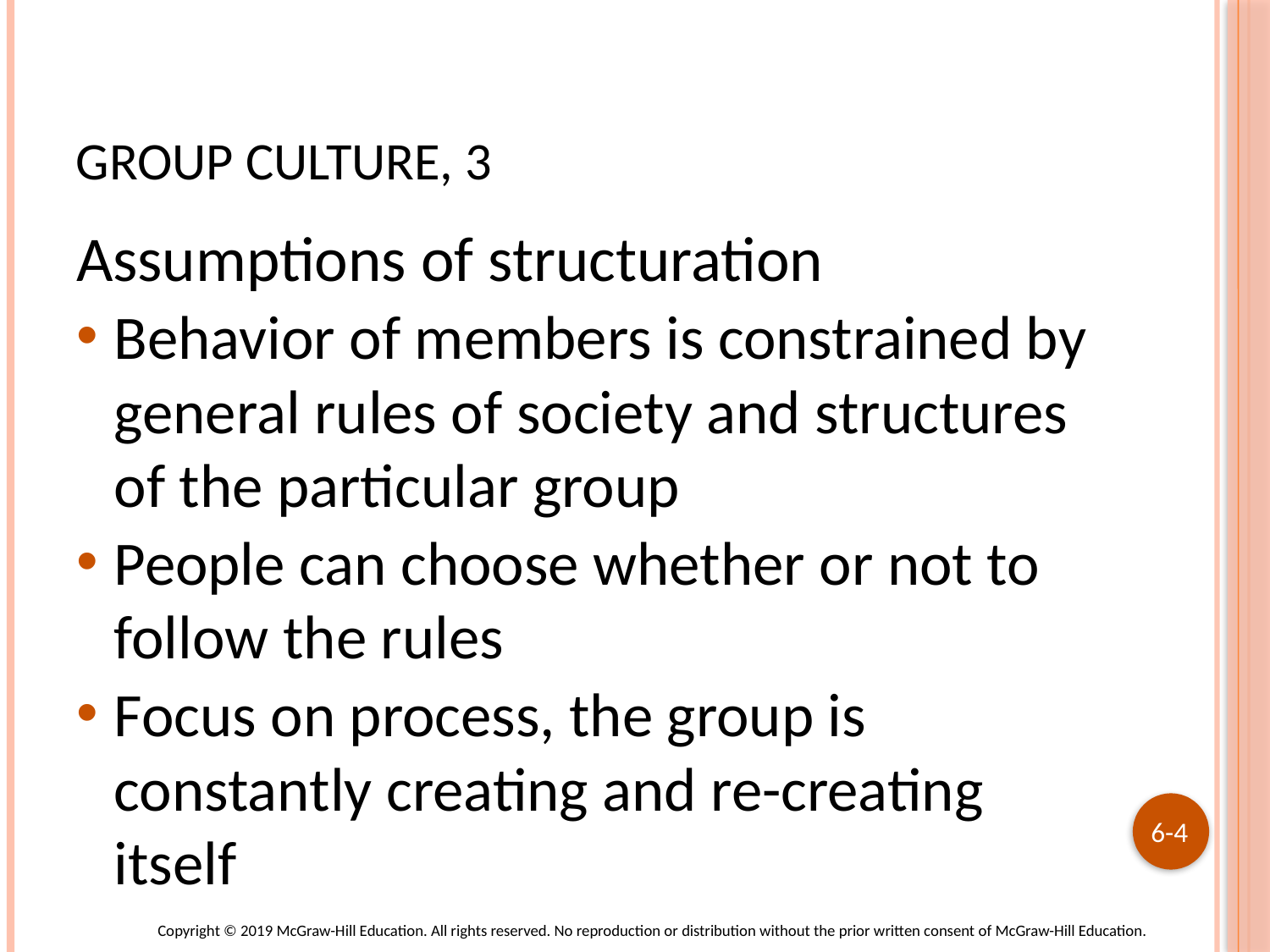

# Group Culture, 3
Assumptions of structuration
Behavior of members is constrained by general rules of society and structures of the particular group
People can choose whether or not to follow the rules
Focus on process, the group is constantly creating and re-creating itself